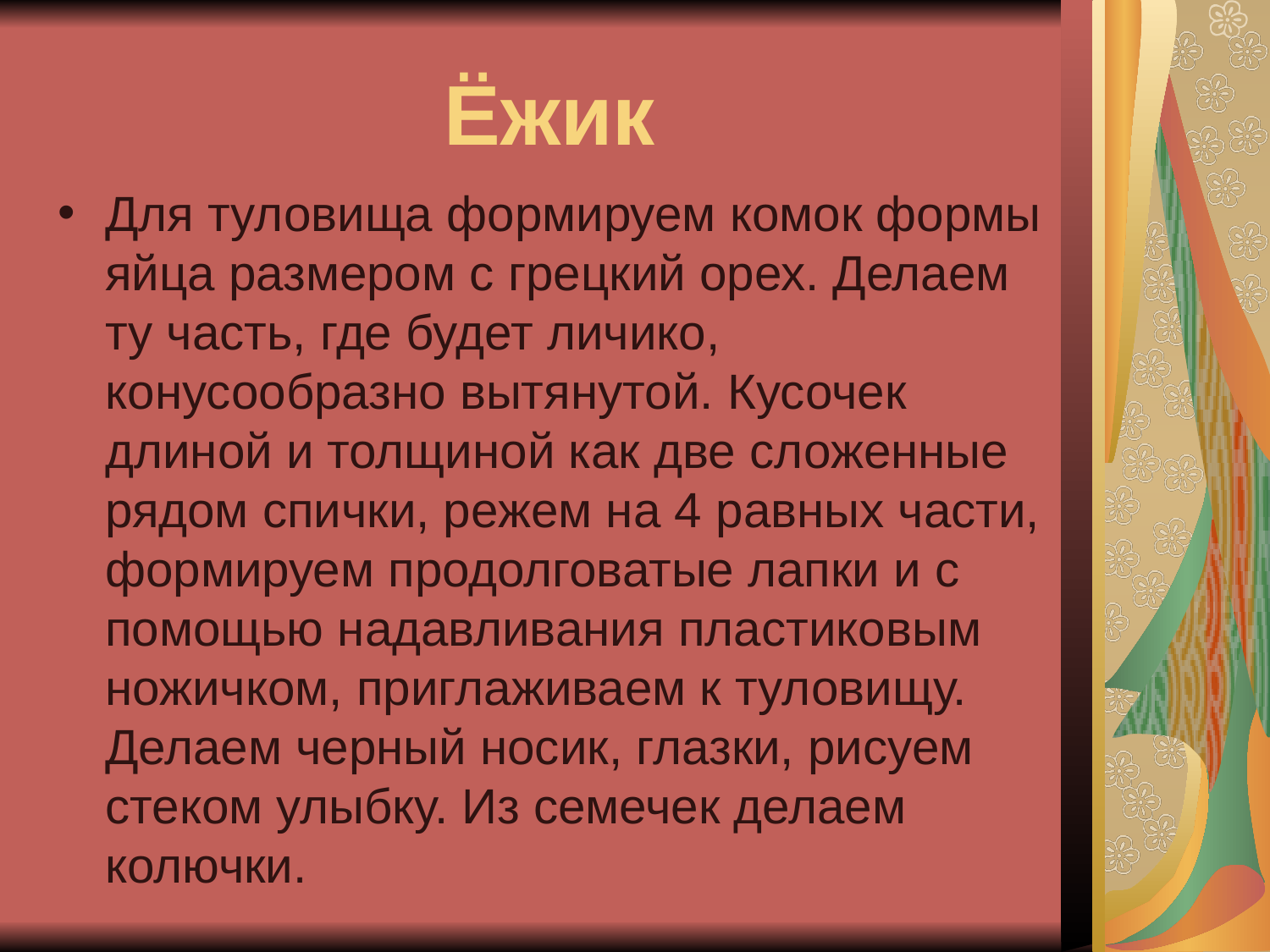

# Ёжик
Для туловища формируем комок формы яйца размером с грецкий орех. Делаем ту часть, где будет личико, конусообразно вытянутой. Кусочек длиной и толщиной как две сложенные рядом спички, режем на 4 равных части, формируем продолговатые лапки и с помощью надавливания пластиковым ножичком, приглаживаем к туловищу. Делаем черный носик, глазки, рисуем стеком улыбку. Из семечек делаем колючки.